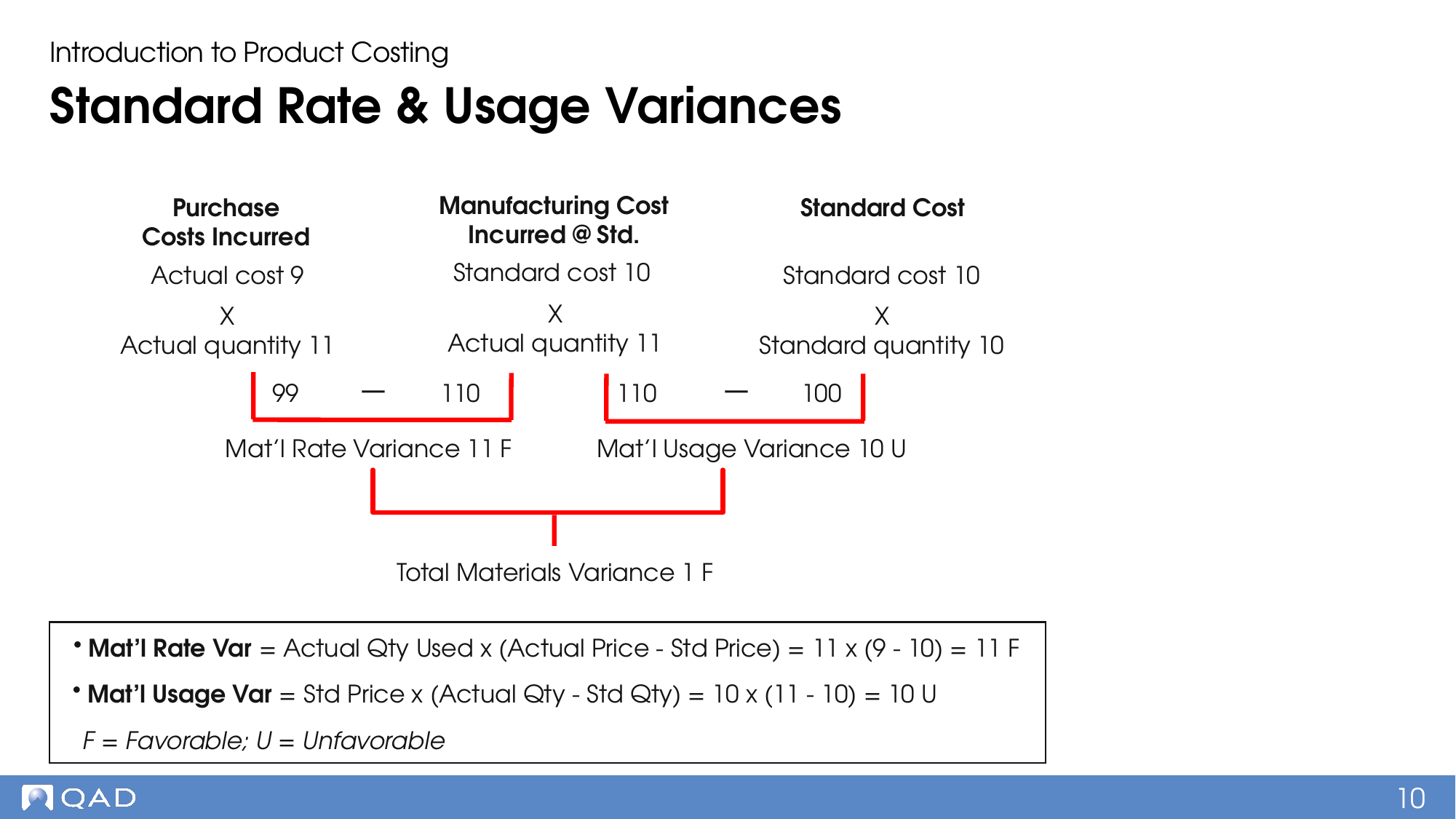

Introduction to Product Costing
# Standard Rate & Usage Variances
Manufacturing Cost
Incurred @ Std.
Purchase
Costs Incurred
Standard Cost
Standard cost 10
X
Actual quantity 11
Actual cost 9
X
Actual quantity 11
Standard cost 10
X
Standard quantity 10

110
99
110

100

Mat’l Rate Variance 11 F
Mat’l Usage Variance 10 U

Total Materials Variance 1 F

 Mat’l Rate Var = Actual Qty Used x (Actual Price - Std Price) = 11 x (9 - 10) = 11 F
 Mat’l Usage Var = Std Price x (Actual Qty - Std Qty) = 10 x (11 - 10) = 10 U
F = Favorable; U = Unfavorable
10